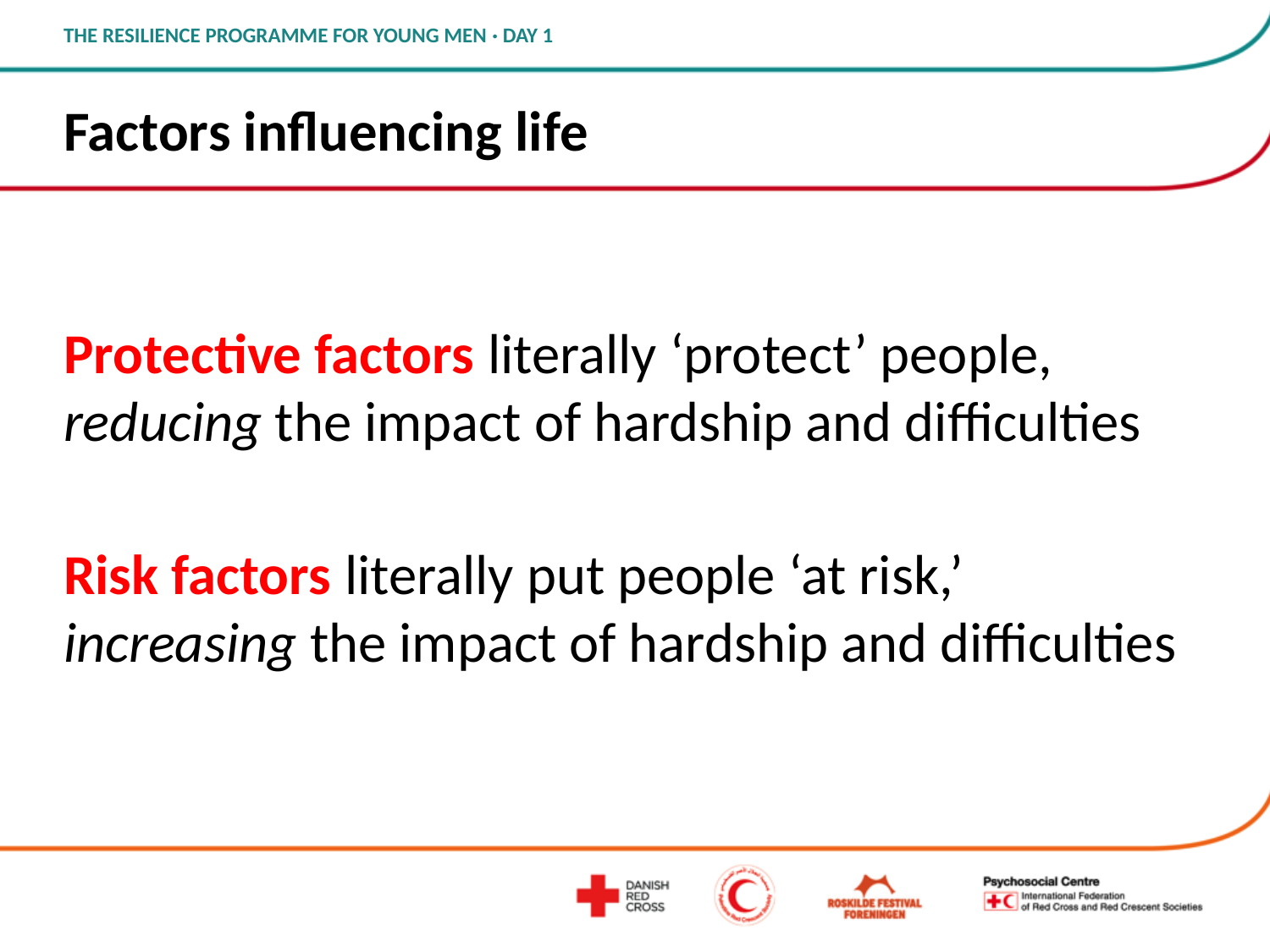

# Factors influencing life
Protective factors literally ‘protect’ people, reducing the impact of hardship and difficulties

Risk factors literally put people ‘at risk,’ increasing the impact of hardship and difficulties